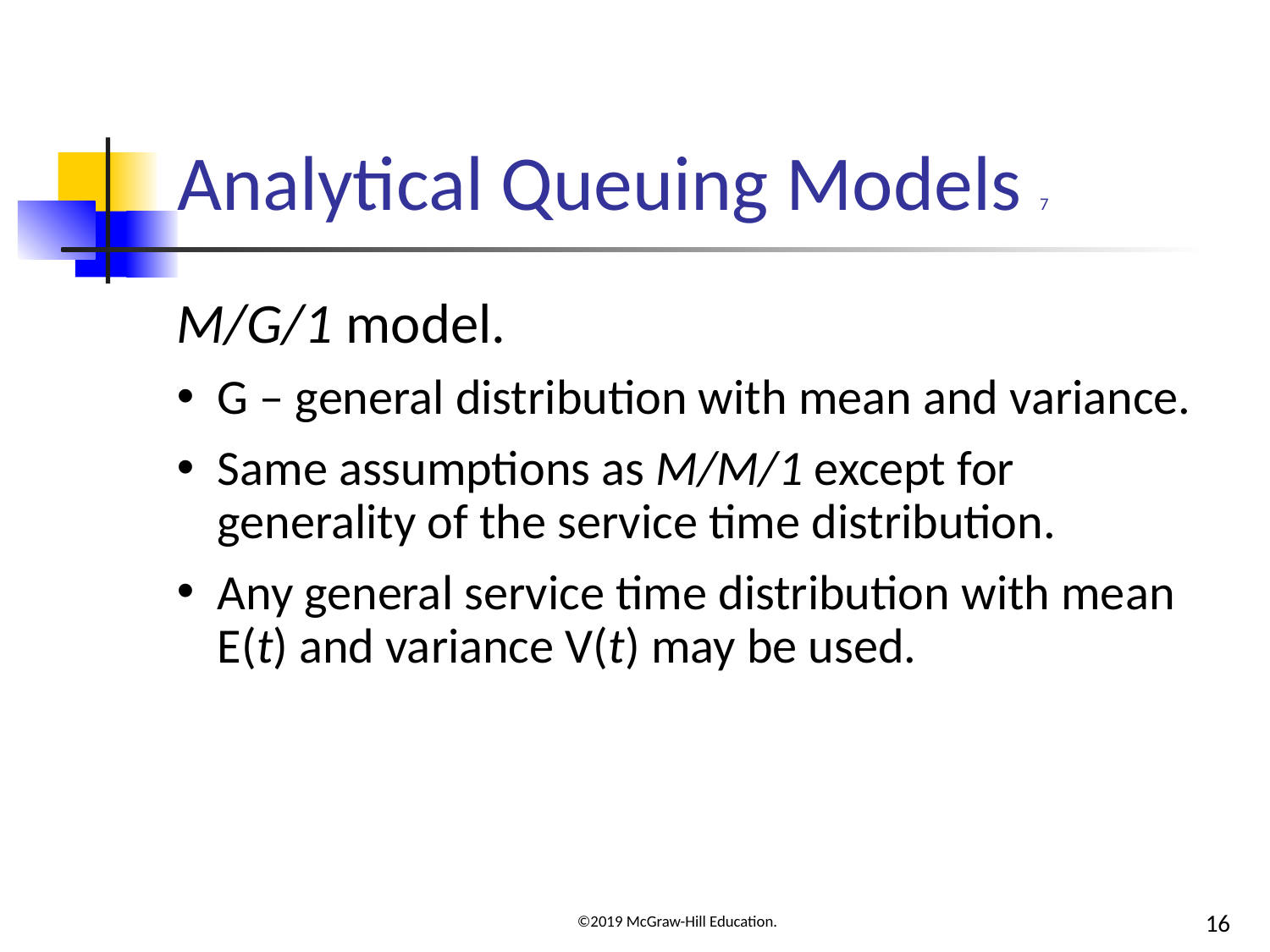

# Analytical Queuing Models 7
M/G/1 model.
G – general distribution with mean and variance.
Same assumptions as M/M/1 except for generality of the service time distribution.
Any general service time distribution with mean E(t) and variance V(t) may be used.